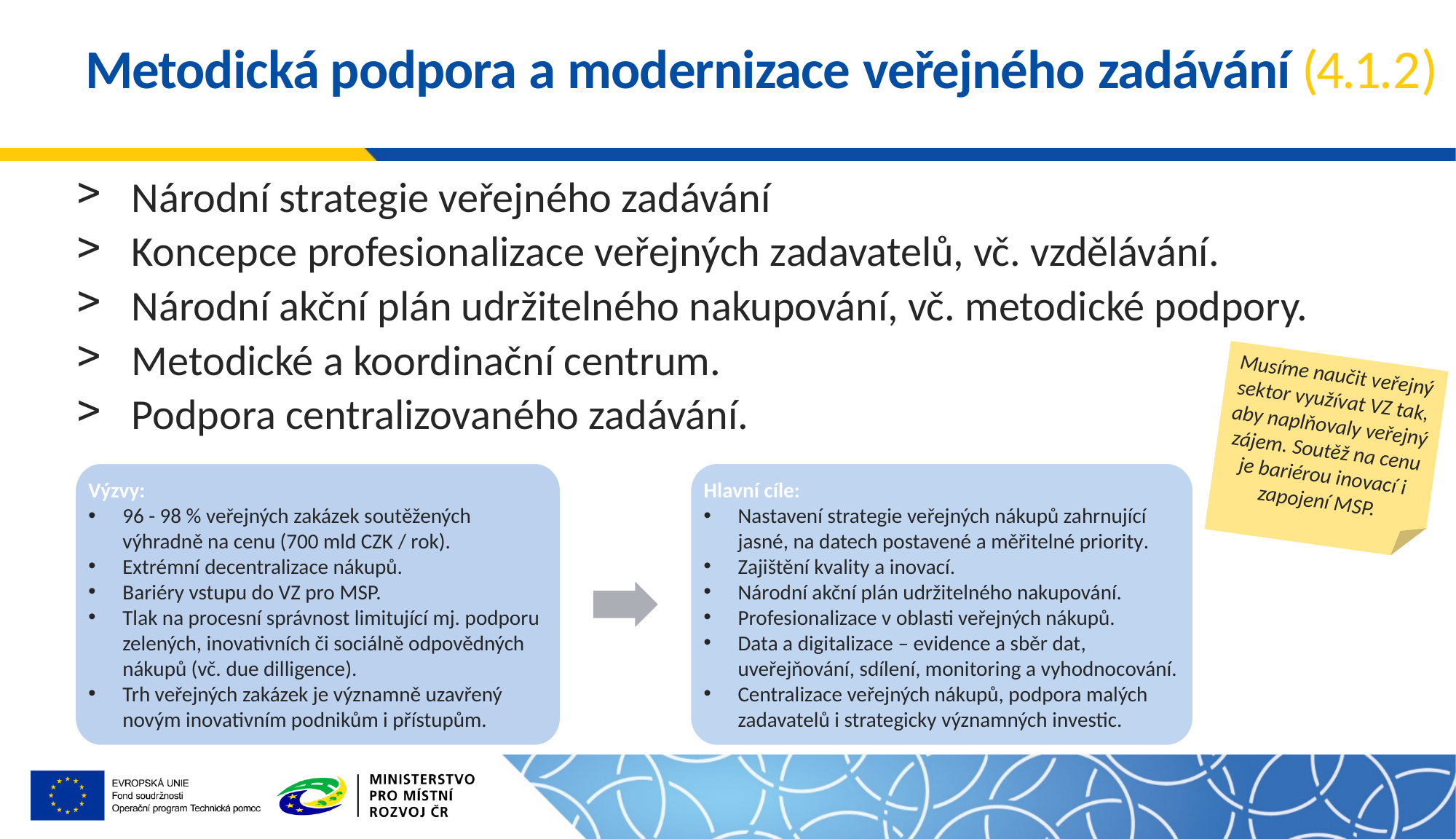

# Metodická podpora a modernizace veřejného zadávání (4.1.2)
Národní strategie veřejného zadávání
Koncepce profesionalizace veřejných zadavatelů, vč. vzdělávání.
Národní akční plán udržitelného nakupování, vč. metodické podpory.
Metodické a koordinační centrum.
Podpora centralizovaného zadávání.
Musíme naučit veřejný sektor využívat VZ tak, aby naplňovaly veřejný zájem. Soutěž na cenu je bariérou inovací i zapojení MSP.
Výzvy:
96 - 98 % veřejných zakázek soutěžených výhradně na cenu (700 mld CZK / rok).
Extrémní decentralizace nákupů.
Bariéry vstupu do VZ pro MSP.
Tlak na procesní správnost limitující mj. podporu zelených, inovativních či sociálně odpovědných nákupů (vč. due dilligence).
Trh veřejných zakázek je významně uzavřený novým inovativním podnikům i přístupům.

Hlavní cíle:
Nastavení strategie veřejných nákupů zahrnující jasné, na datech postavené a měřitelné priority.
Zajištění kvality a inovací.
Národní akční plán udržitelného nakupování.
Profesionalizace v oblasti veřejných nákupů.
Data a digitalizace – evidence a sběr dat, uveřejňování, sdílení, monitoring a vyhodnocování.
Centralizace veřejných nákupů, podpora malých zadavatelů i strategicky významných investic.